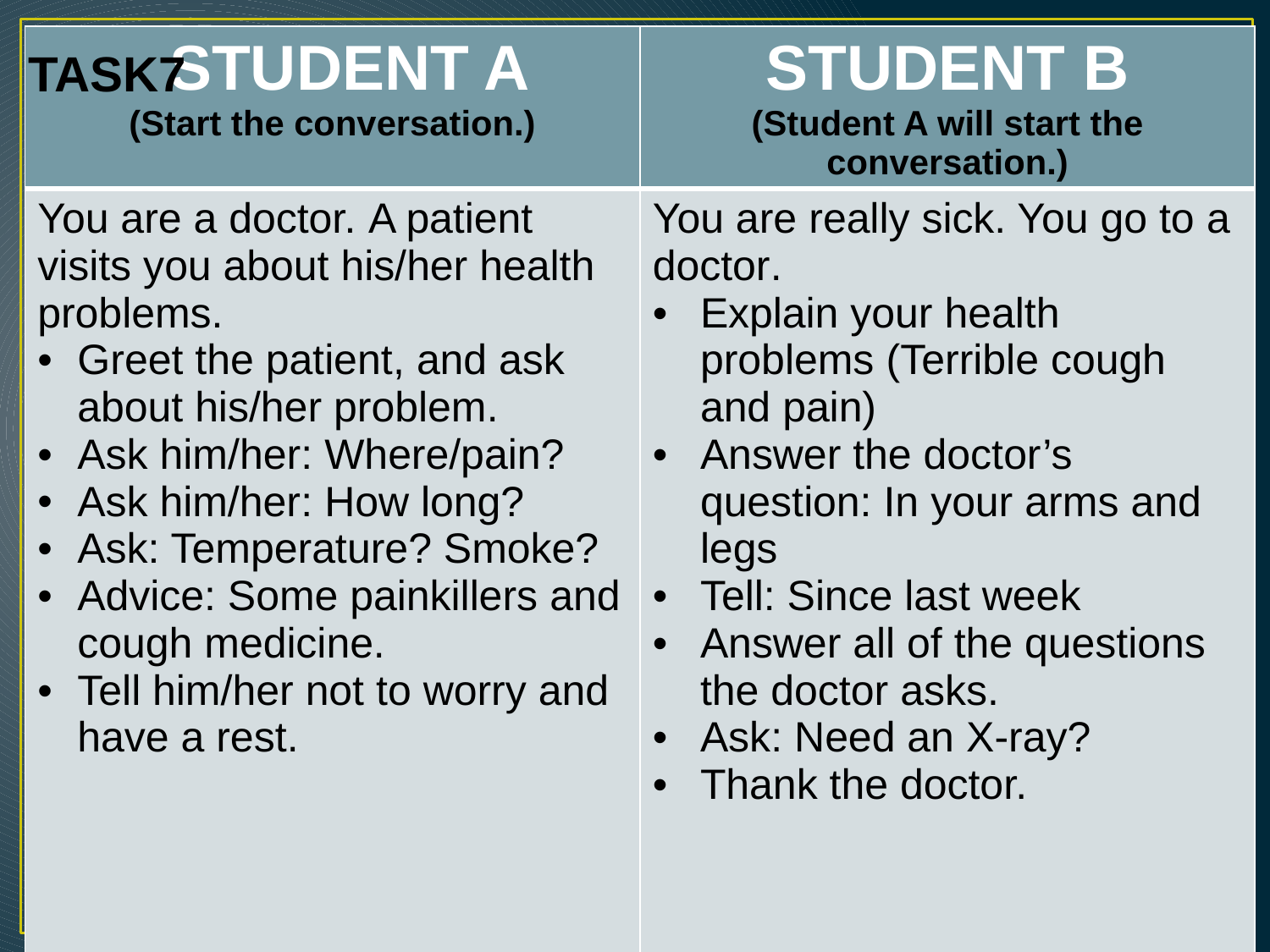

| STUDENT A (Start the conversation.) | STUDENT B (Student A will start the conversation.) |
| --- | --- |
| You are a doctor. A patient visits you about his/her health problems. Greet the patient, and ask about his/her problem. Ask him/her: Where/pain? Ask him/her: How long? Ask: Temperature? Smoke? Advice: Some painkillers and cough medicine. Tell him/her not to worry and have a rest. | You are really sick. You go to a doctor. Explain your health problems (Terrible cough and pain) Answer the doctor’s question: In your arms and legs Tell: Since last week Answer all of the questions the doctor asks. Ask: Need an X-ray? Thank the doctor. |
TASK7